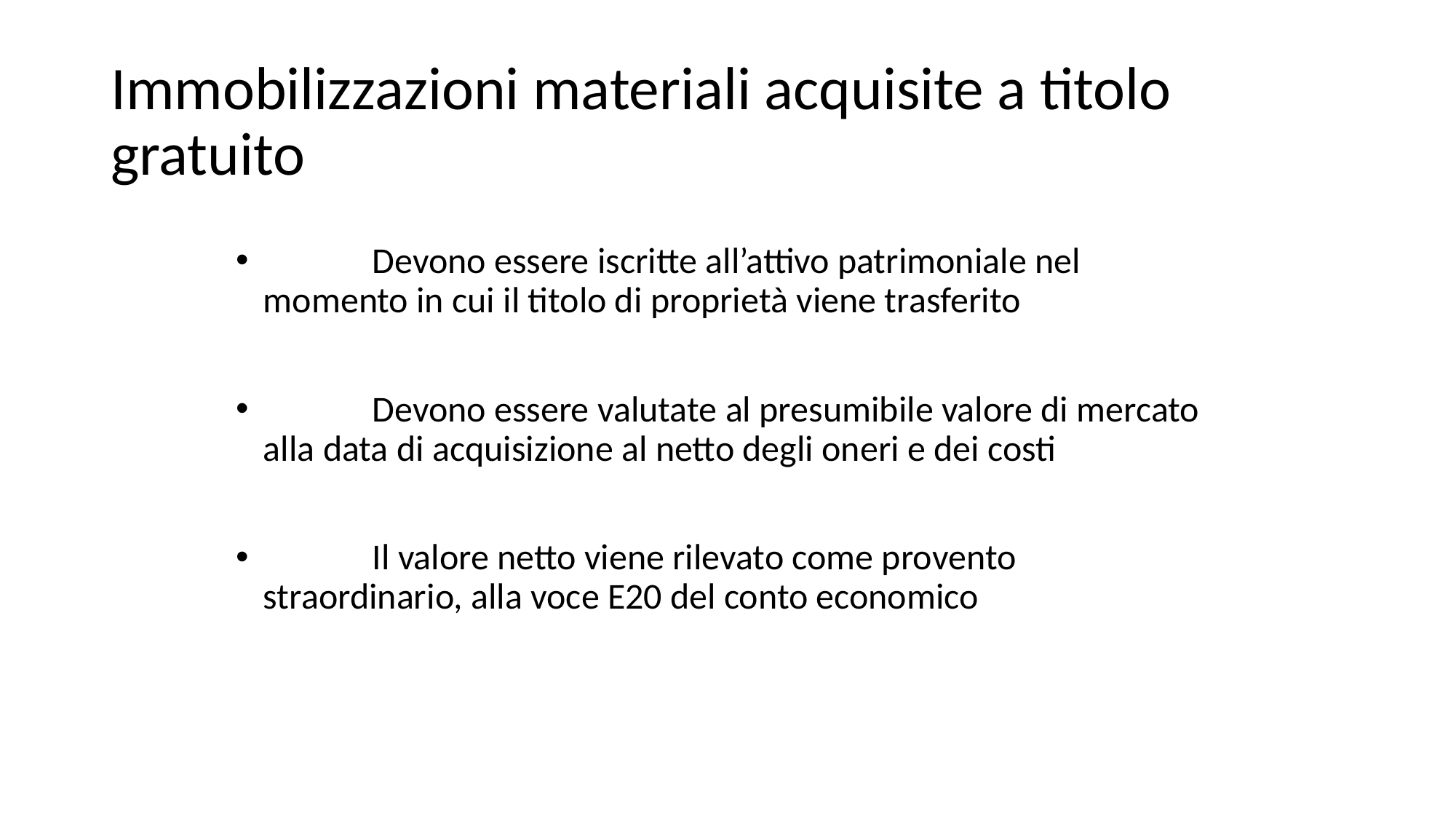

# Immobilizzazioni materiali acquisite a titolo gratuito
	Devono essere iscritte all’attivo patrimoniale nel momento in cui il titolo di proprietà viene trasferito

	Devono essere valutate al presumibile valore di mercato alla data di acquisizione al netto degli oneri e dei costi

	Il valore netto viene rilevato come provento straordinario, alla voce E20 del conto economico